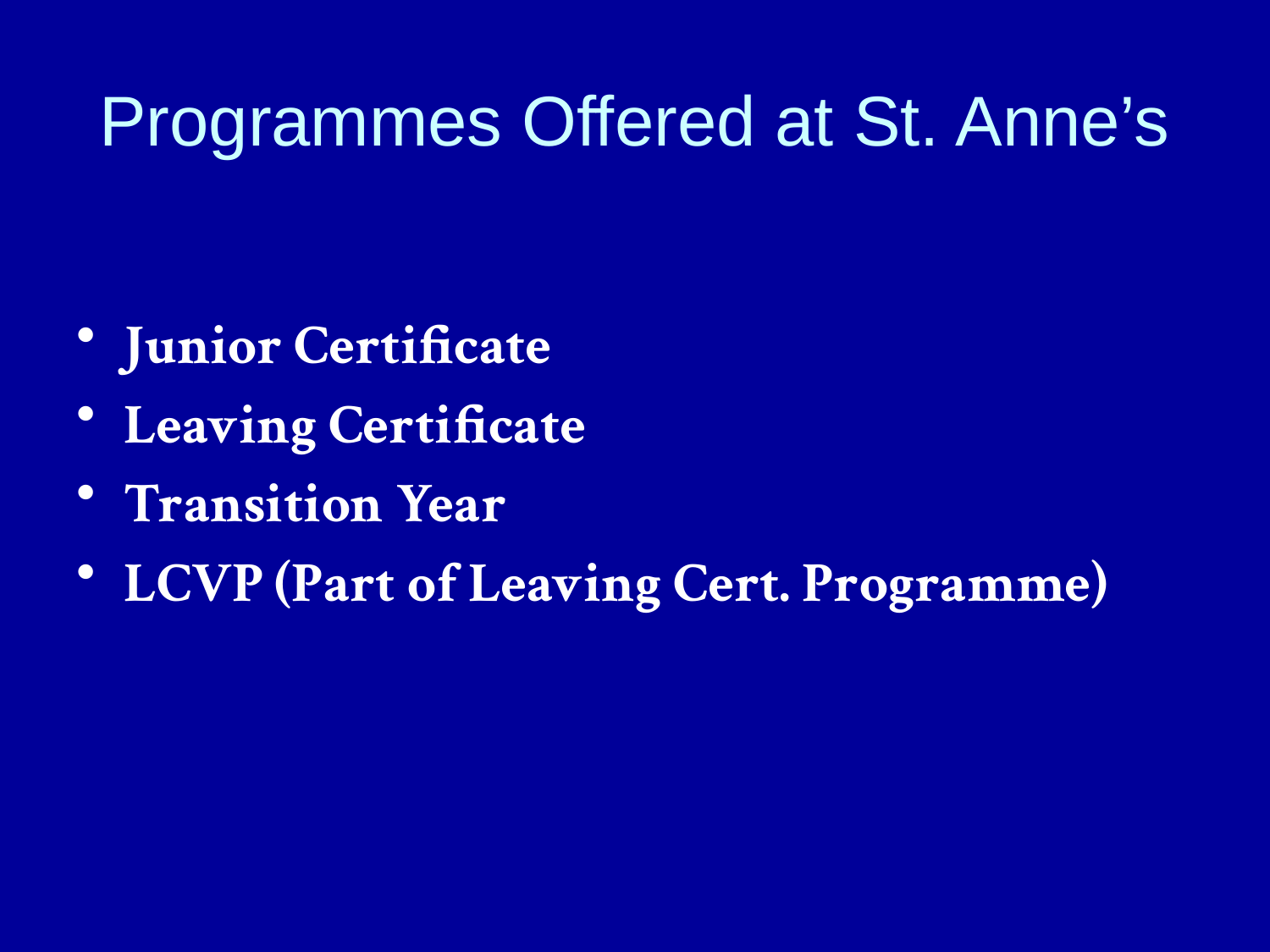

# Programmes Offered at St. Anne’s

Junior Certificate
Leaving Certificate
Transition Year
LCVP (Part of Leaving Cert. Programme)